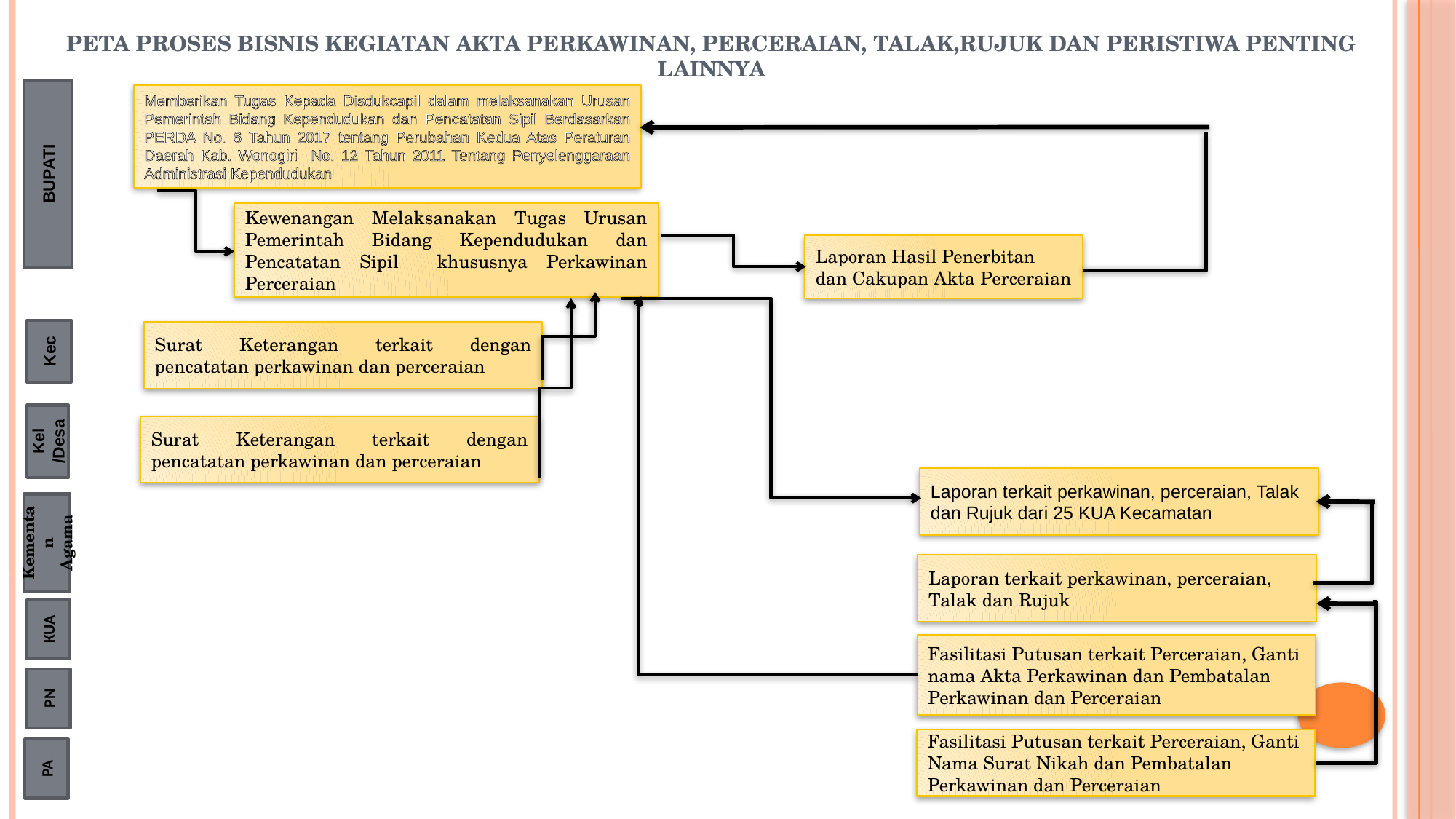

# PETA PROSES BISNIS KEGIATAN AKTA PERKAWINAN, PERCERAIAN, TALAK,RUJUK DAN PERISTIWA PENTING LAINNYA
Memberikan Tugas Kepada Disdukcapil dalam melaksanakan Urusan Pemerintah Bidang Kependudukan dan Pencatatan Sipil Berdasarkan PERDA No. 6 Tahun 2017 tentang Perubahan Kedua Atas Peraturan Daerah Kab. Wonogiri  No. 12 Tahun 2011 Tentang Penyelenggaraan Administrasi Kependudukan
BUPATI
Kewenangan Melaksanakan Tugas Urusan Pemerintah Bidang Kependudukan dan Pencatatan Sipil  khususnya Perkawinan Perceraian
Laporan Hasil Penerbitan dan Cakupan Akta Perceraian
Surat Keterangan terkait dengan pencatatan perkawinan dan perceraian
Kec
Surat Keterangan terkait dengan pencatatan perkawinan dan perceraian
Kel
/Desa
Laporan terkait perkawinan, perceraian, Talak dan Rujuk dari 25 KUA Kecamatan
Kementan
Agama
Laporan terkait perkawinan, perceraian, Talak dan Rujuk
KUA
Fasilitasi Putusan terkait Perceraian, Ganti nama Akta Perkawinan dan Pembatalan Perkawinan dan Perceraian
PN
Fasilitasi Putusan terkait Perceraian, Ganti Nama Surat Nikah dan Pembatalan Perkawinan dan Perceraian
PA